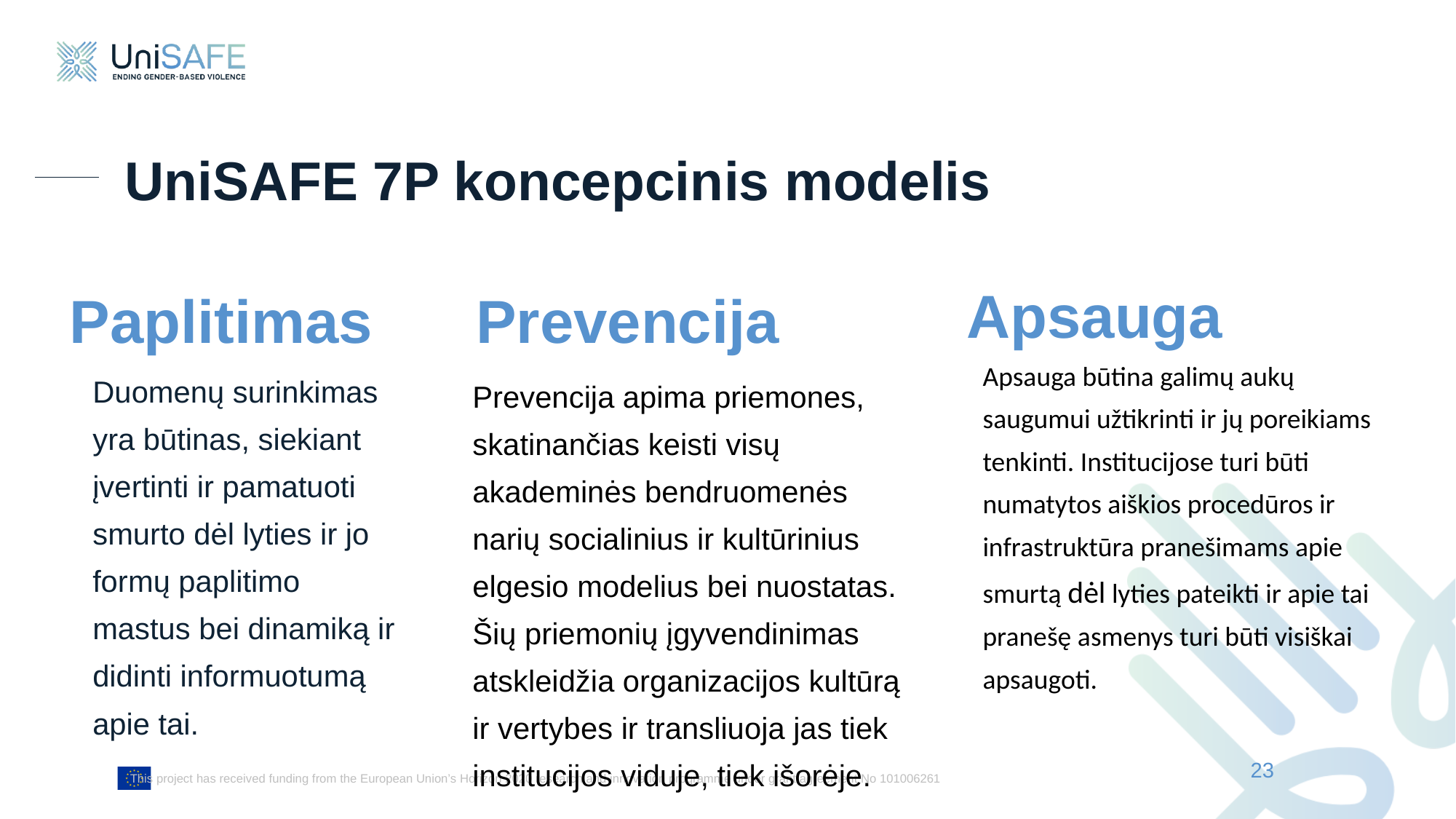

# UniSAFE 7P koncepcinis modelis
Apsauga
Paplitimas
Prevencija
Apsauga būtina galimų aukų saugumui užtikrinti ir jų poreikiams tenkinti. Institucijose turi būti numatytos aiškios procedūros ir infrastruktūra pranešimams apie smurtą dėl lyties pateikti ir apie tai pranešę asmenys turi būti visiškai apsaugoti.
Duomenų surinkimas yra būtinas, siekiant įvertinti ir pamatuoti smurto dėl lyties ir jo formų paplitimo mastus bei dinamiką ir didinti informuotumą apie tai.
Prevencija apima priemones, skatinančias keisti visų akademinės bendruomenės narių socialinius ir kultūrinius elgesio modelius bei nuostatas. Šių priemonių įgyvendinimas atskleidžia organizacijos kultūrą ir vertybes ir transliuoja jas tiek institucijos viduje, tiek išorėje.
23